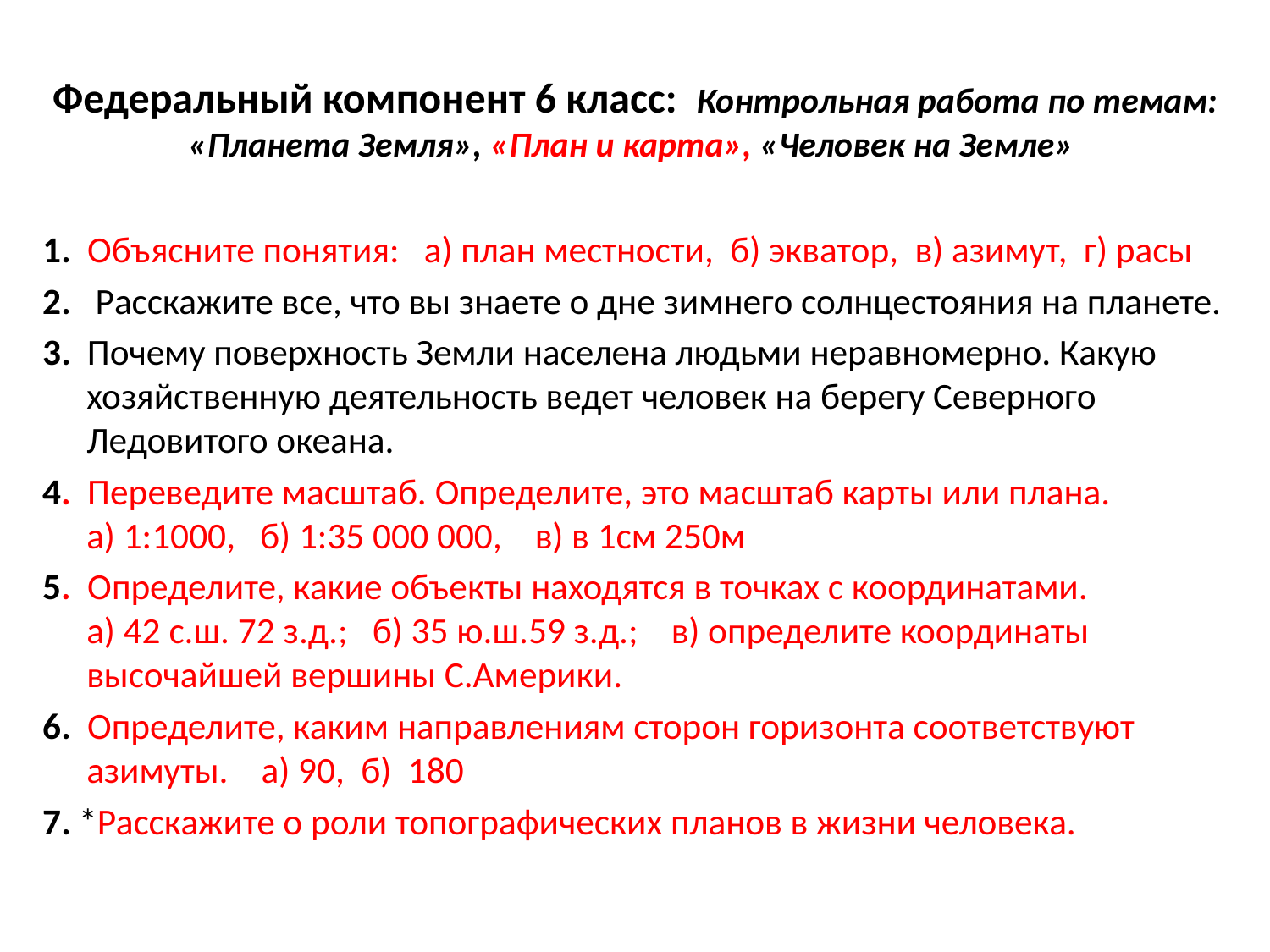

# Федеральный компонент 6 класс:  Контрольная работа по темам: «Планета Земля», «План и карта», «Человек на Земле»

1.  Объясните понятия:   а) план местности,  б) экватор,  в) азимут,  г) расы
2.   Расскажите все, что вы знаете о дне зимнего солнцестояния на планете.
3.  Почему поверхность Земли населена людьми неравномерно. Какую хозяйственную деятельность ведет человек на берегу Северного Ледовитого океана.
4.  Переведите масштаб. Определите, это масштаб карты или плана.               а) 1:1000,   б) 1:35 000 000,    в) в 1см 250м
5.  Определите, какие объекты находятся в точках с координатами.                а) 42 с.ш. 72 з.д.;   б) 35 ю.ш.59 з.д.;    в) определите координаты высочайшей вершины С.Америки.
6.  Определите, каким направлениям сторон горизонта соответствуют азимуты.    а) 90,  б)  180
7. *Расскажите о роли топографических планов в жизни человека.